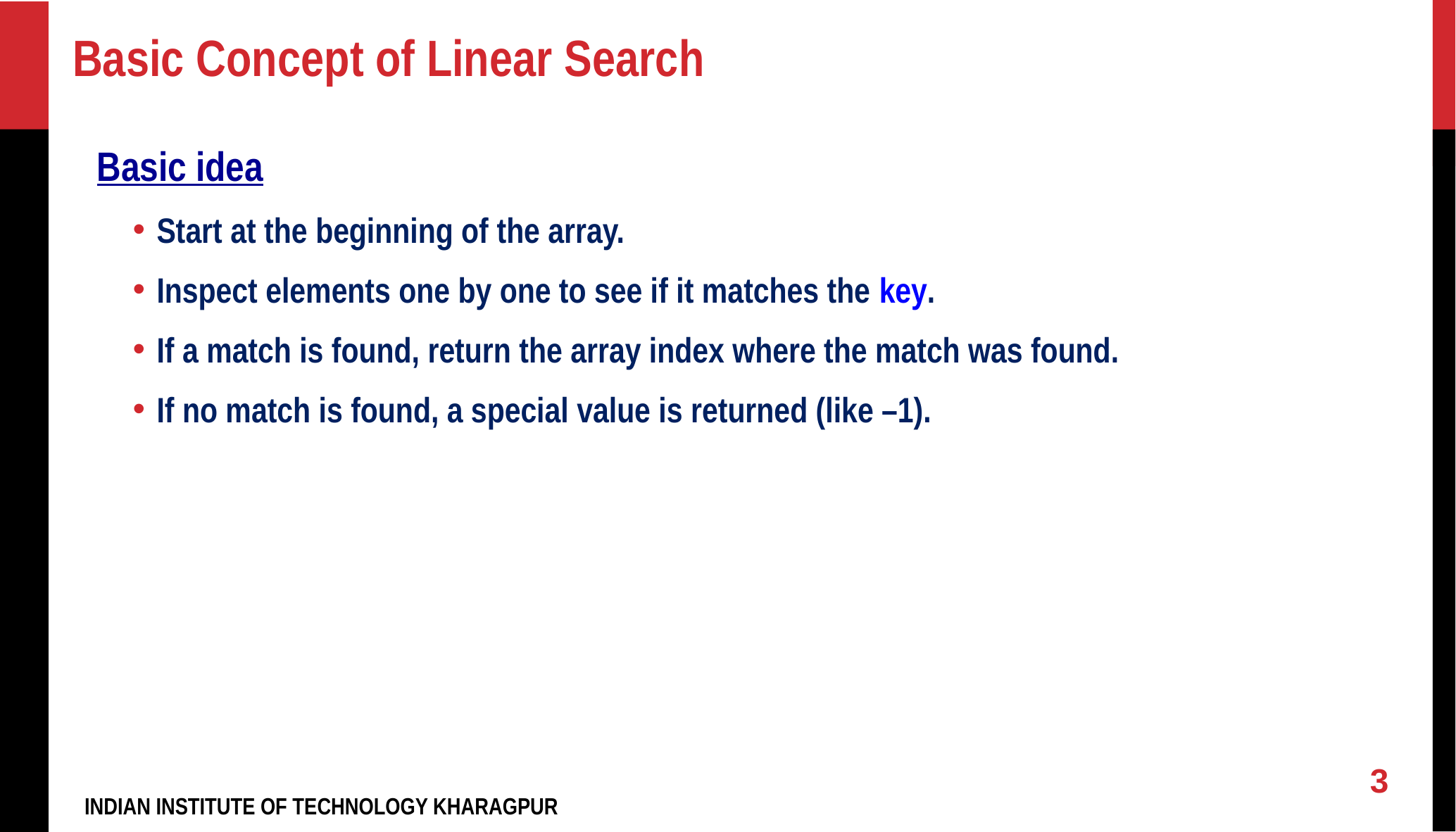

# Basic Concept of Linear Search
Basic idea
Start at the beginning of the array.
Inspect elements one by one to see if it matches the key.
If a match is found, return the array index where the match was found.
If no match is found, a special value is returned (like –1).
3
INDIAN INSTITUTE OF TECHNOLOGY KHARAGPUR